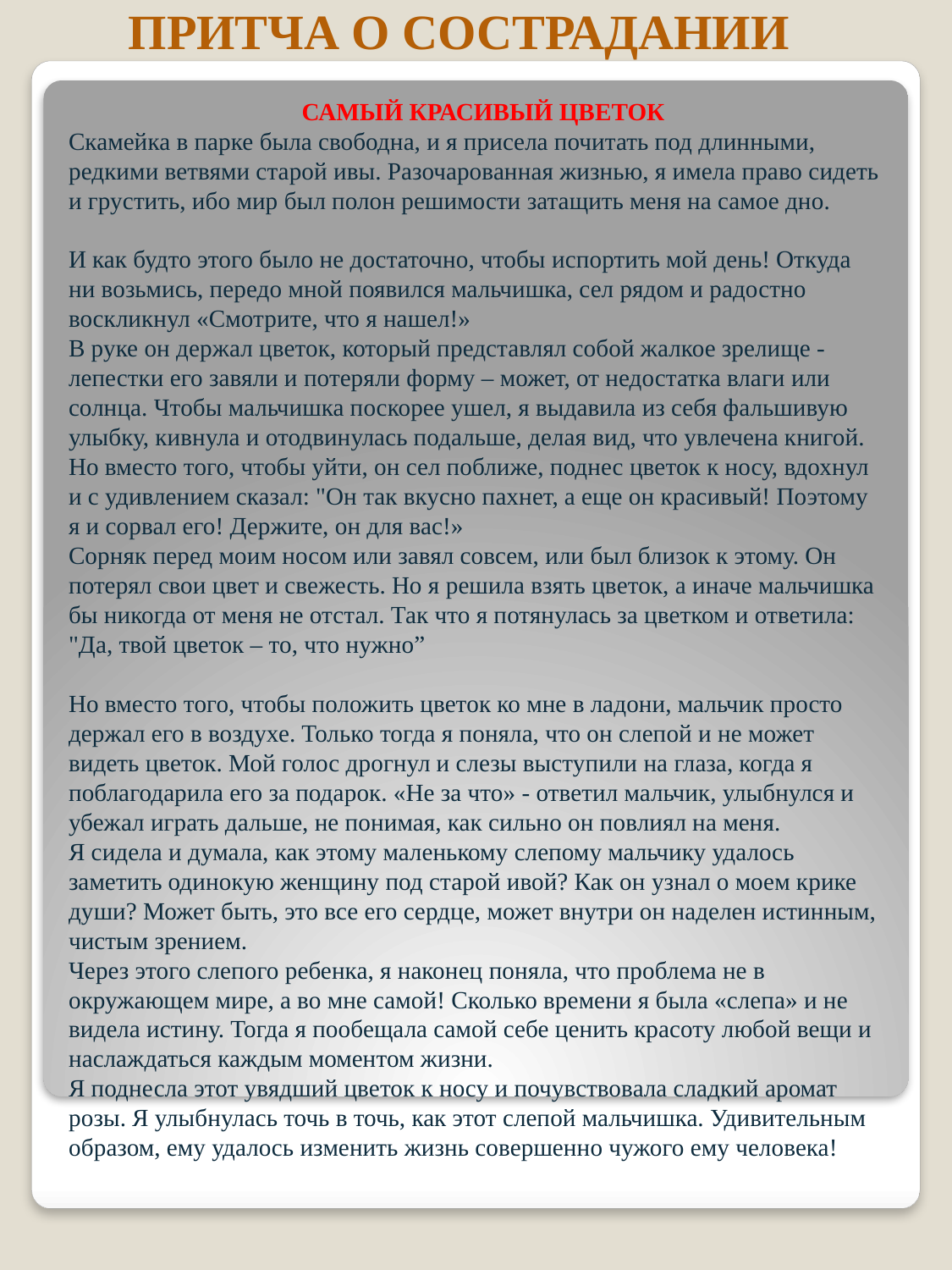

ПРИТЧА О СОСТРАДАНИИ
                                      САМЫЙ КРАСИВЫЙ ЦВЕТОК 
Скамейка в парке была свободна, и я присела почитать под длинными, редкими ветвями старой ивы. Разочарованная жизнью, я имела право сидеть и грустить, ибо мир был полон решимости затащить меня на самое дно. 
И как будто этого было не достаточно, чтобы испортить мой день! Откуда ни возьмись, передо мной появился мальчишка, сел рядом и радостно воскликнул «Смотрите, что я нашел!» 
В руке он держал цветок, который представлял собой жалкое зрелище - лепестки его завяли и потеряли форму – может, от недостатка влаги или солнца. Чтобы мальчишка поскорее ушел, я выдавила из себя фальшивую улыбку, кивнула и отодвинулась подальше, делая вид, что увлечена книгой. 
Но вместо того, чтобы уйти, он сел поближе, поднес цветок к носу, вдохнул и с удивлением сказал: "Он так вкусно пахнет, а еще он красивый! Поэтому я и сорвал его! Держите, он для вас!» 
Сорняк перед моим носом или завял совсем, или был близок к этому. Он потерял свои цвет и свежесть. Но я решила взять цветок, а иначе мальчишка бы никогда от меня не отстал. Так что я потянулась за цветком и ответила: "Да, твой цветок – то, что нужно”
Но вместо того, чтобы положить цветок ко мне в ладони, мальчик просто держал его в воздухе. Только тогда я поняла, что он слепой и не может видеть цветок. Мой голос дрогнул и слезы выступили на глаза, когда я поблагодарила его за подарок. «Не за что» - ответил мальчик, улыбнулся и убежал играть дальше, не понимая, как сильно он повлиял на меня. 
Я сидела и думала, как этому маленькому слепому мальчику удалось заметить одинокую женщину под старой ивой? Как он узнал о моем крике души? Может быть, это все его сердце, может внутри он наделен истинным, чистым зрением. 
Через этого слепого ребенка, я наконец поняла, что проблема не в окружающем мире, а во мне самой! Сколько времени я была «слепа» и не видела истину. Тогда я пообещала самой себе ценить красоту любой вещи и наслаждаться каждым моментом жизни. 
Я поднесла этот увядший цветок к носу и почувствовала сладкий аромат розы. Я улыбнулась точь в точь, как этот слепой мальчишка. Удивительным образом, ему удалось изменить жизнь совершенно чужого ему человека!